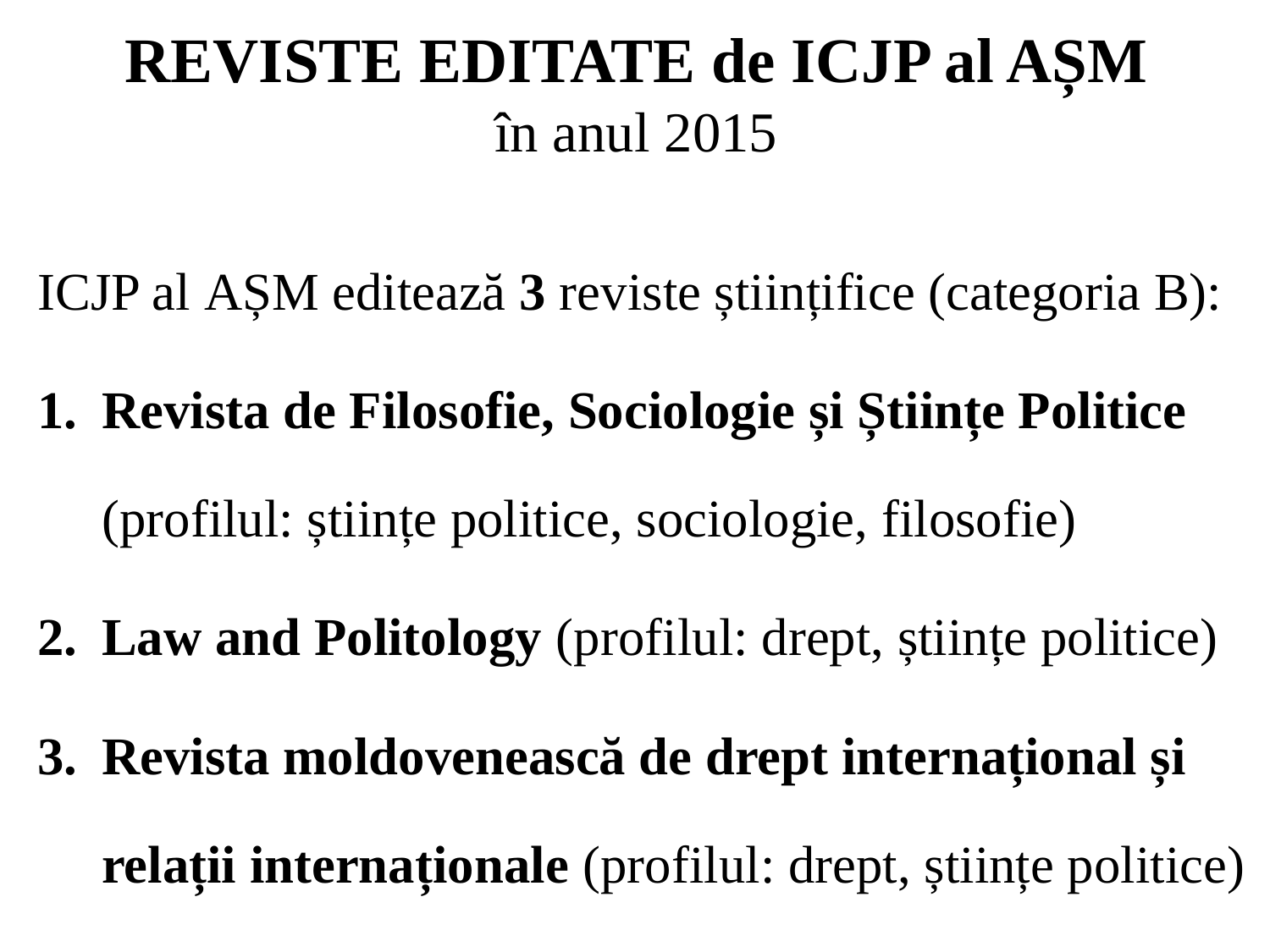

# REVISTE EDITATE de ICJP al AȘM în anul 2015
ICJP al AȘM editează 3 reviste științifice (categoria B):
Revista de Filosofie, Sociologie și Științe Politice (profilul: științe politice, sociologie, filosofie)
Law and Politology (profilul: drept, științe politice)
Revista moldovenească de drept internațional și relații internaționale (profilul: drept, științe politice)